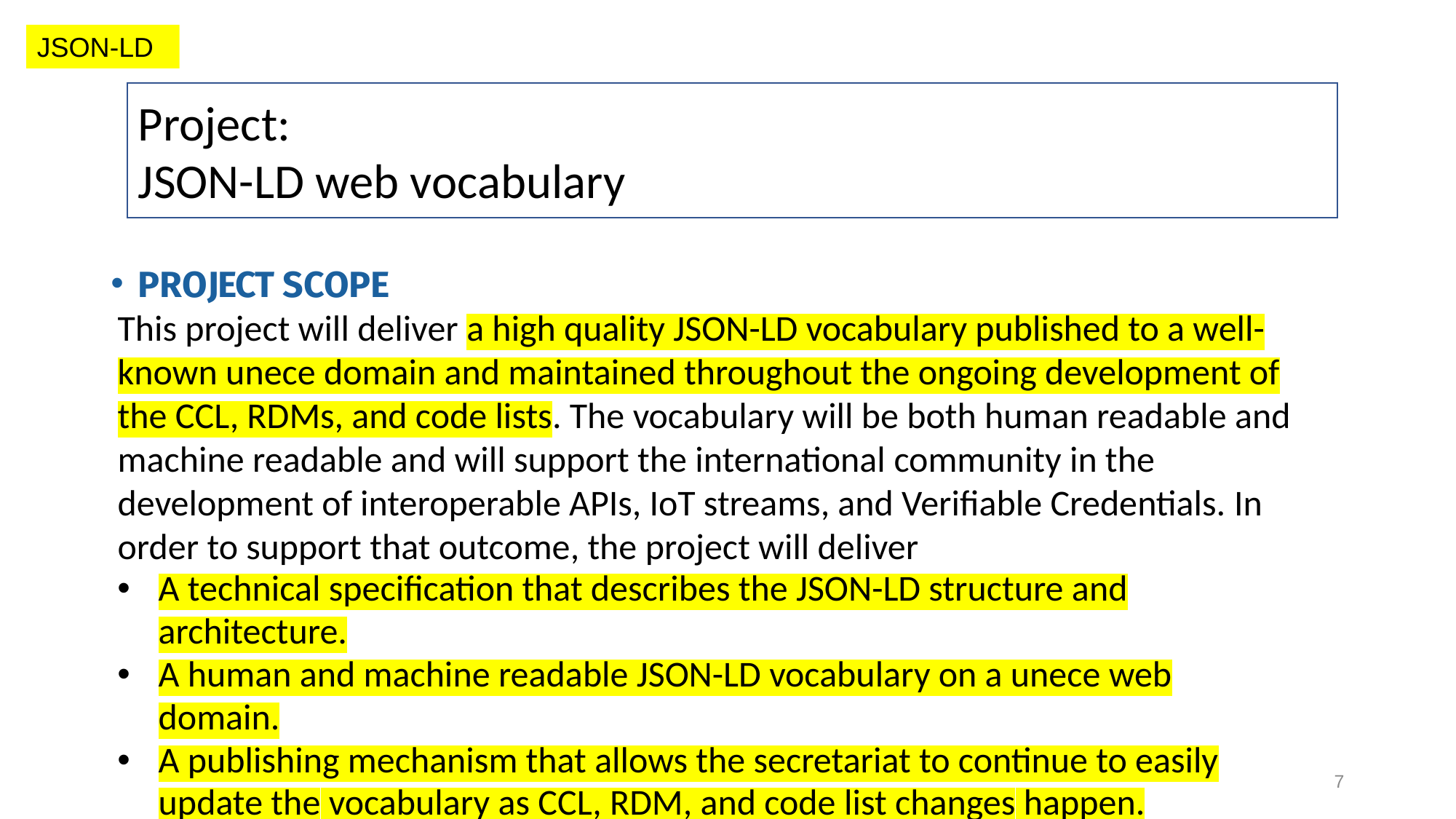

JSON-LD
Project:
JSON-LD web vocabulary
PROJECT SCOPE
This project will deliver a high quality JSON-LD vocabulary published to a well-known unece domain and maintained throughout the ongoing development of the CCL, RDMs, and code lists. The vocabulary will be both human readable and machine readable and will support the international community in the development of interoperable APIs, IoT streams, and Verifiable Credentials. In order to support that outcome, the project will deliver
A technical specification that describes the JSON-LD structure and architecture.
A human and machine readable JSON-LD vocabulary on a unece web domain.
A publishing mechanism that allows the secretariat to continue to easily update the vocabulary as CCL, RDM, and code list changes happen.

7